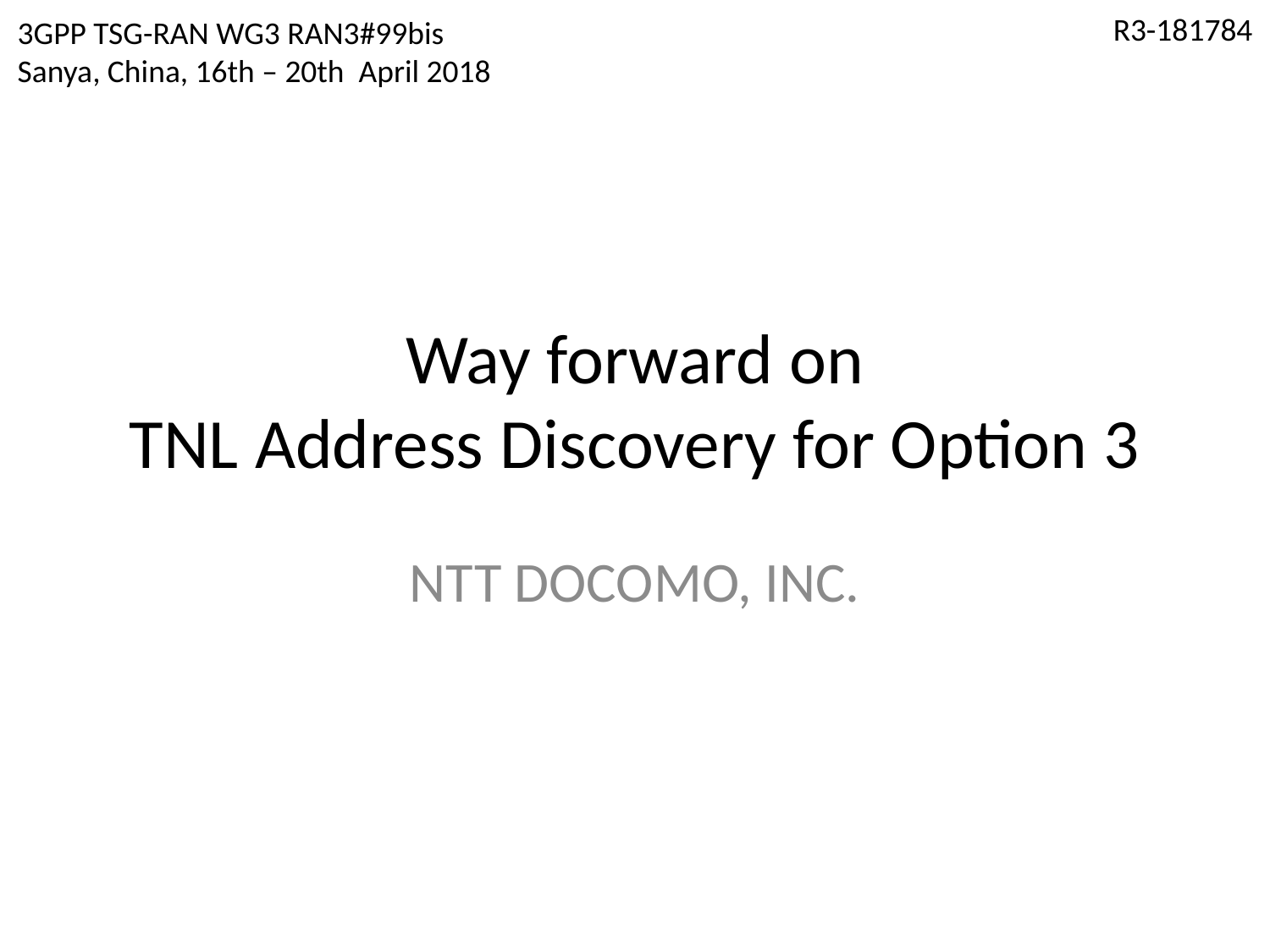

R3-181784
3GPP TSG-RAN WG3 RAN3#99bis
Sanya, China, 16th – 20th  April 2018
# Way forward on TNL Address Discovery for Option 3
NTT DOCOMO, INC.